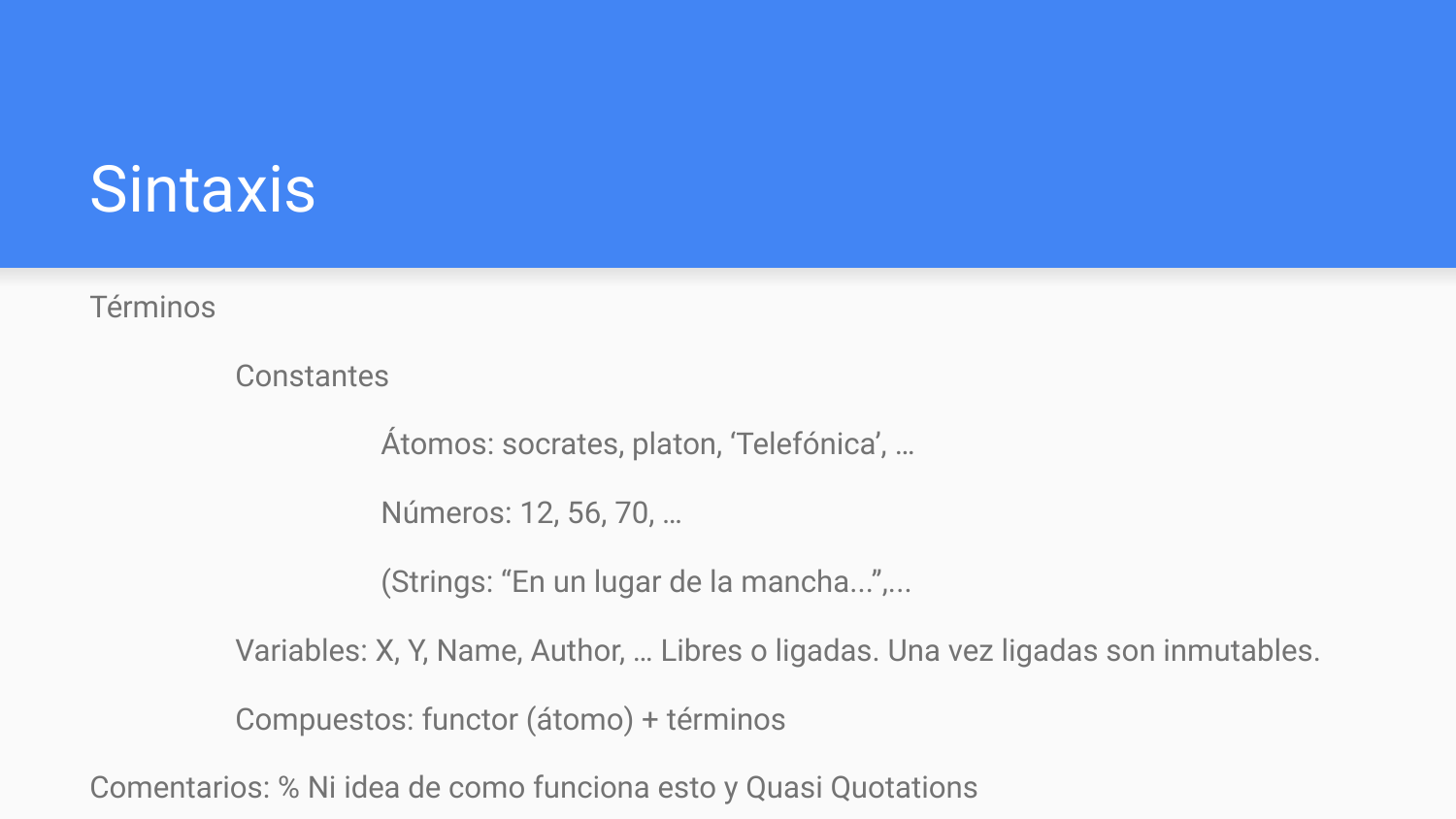

# Sintaxis
Términos
	Constantes
		Átomos: socrates, platon, ‘Telefónica’, …
		Números: 12, 56, 70, …
		(Strings: “En un lugar de la mancha...”,...
	Variables: X, Y, Name, Author, … Libres o ligadas. Una vez ligadas son inmutables.
	Compuestos: functor (átomo) + términos
Comentarios: % Ni idea de como funciona esto y Quasi Quotations